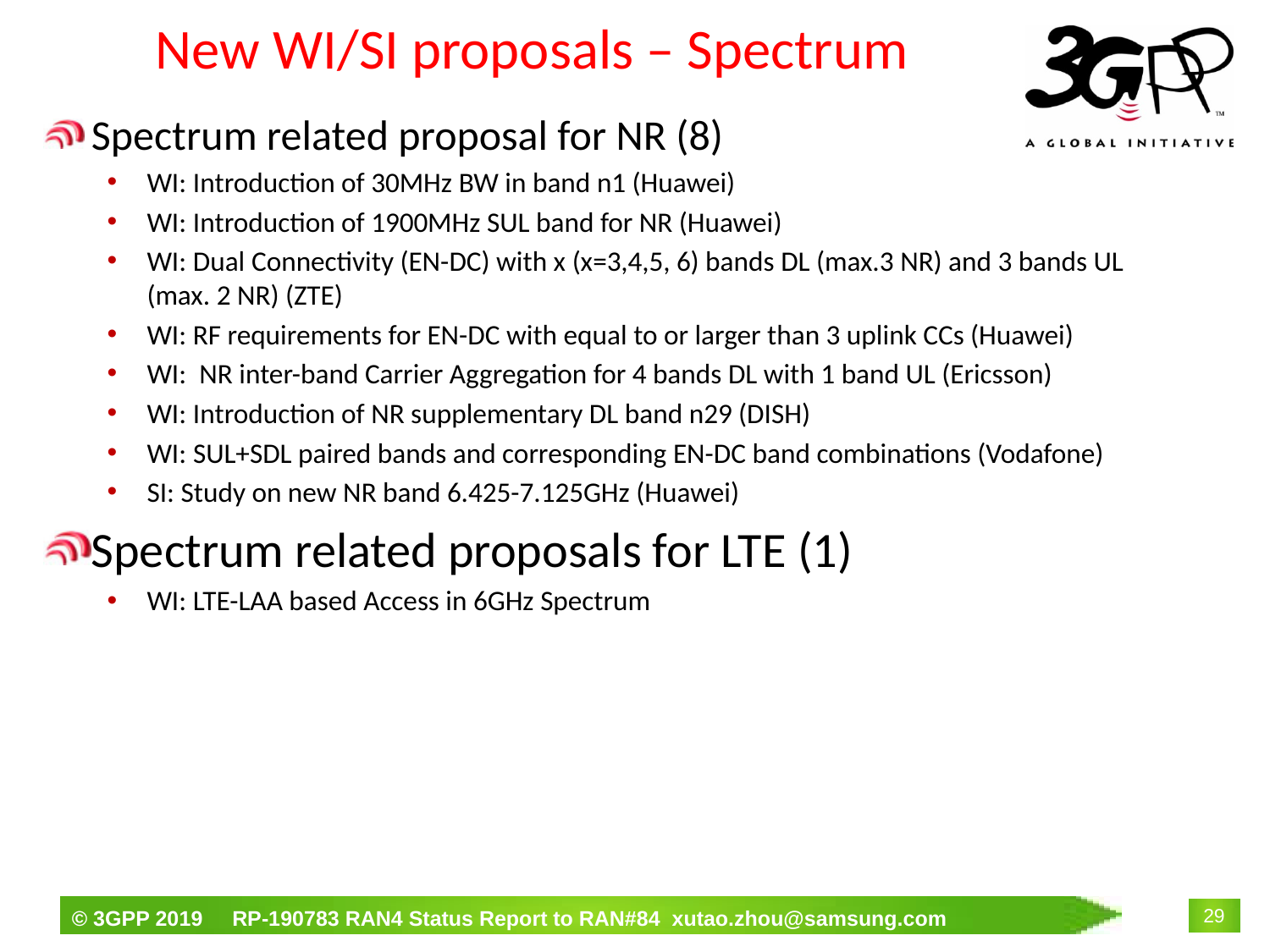

# New WI/SI proposals – Spectrum
Spectrum related proposal for NR (8)
WI: Introduction of 30MHz BW in band n1 (Huawei)
WI: Introduction of 1900MHz SUL band for NR (Huawei)
WI: Dual Connectivity (EN-DC) with x (x=3,4,5, 6) bands DL (max.3 NR) and 3 bands UL (max. 2 NR) (ZTE)
WI: RF requirements for EN-DC with equal to or larger than 3 uplink CCs (Huawei)
WI:  NR inter-band Carrier Aggregation for 4 bands DL with 1 band UL (Ericsson)
WI: Introduction of NR supplementary DL band n29 (DISH)
WI: SUL+SDL paired bands and corresponding EN-DC band combinations (Vodafone)
SI: Study on new NR band 6.425-7.125GHz (Huawei)
Spectrum related proposals for LTE (1)
WI: LTE-LAA based Access in 6GHz Spectrum